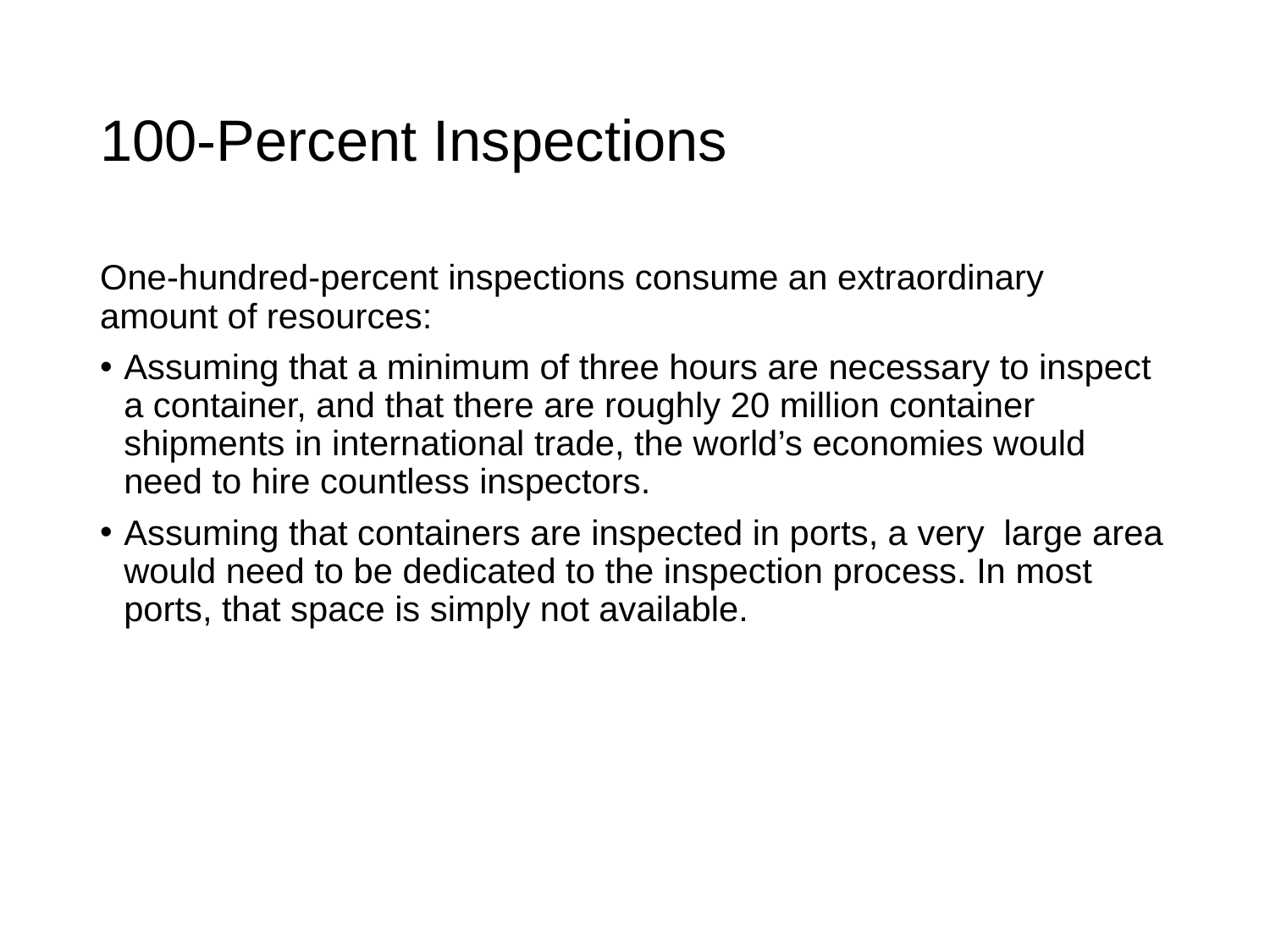

# 100-Percent Inspections
One-hundred-percent inspections consume an extraordinary amount of resources:
Assuming that a minimum of three hours are necessary to inspect a container, and that there are roughly 20 million container shipments in international trade, the world’s economies would need to hire countless inspectors.
Assuming that containers are inspected in ports, a very  large area would need to be dedicated to the inspection process. In most ports, that space is simply not available.